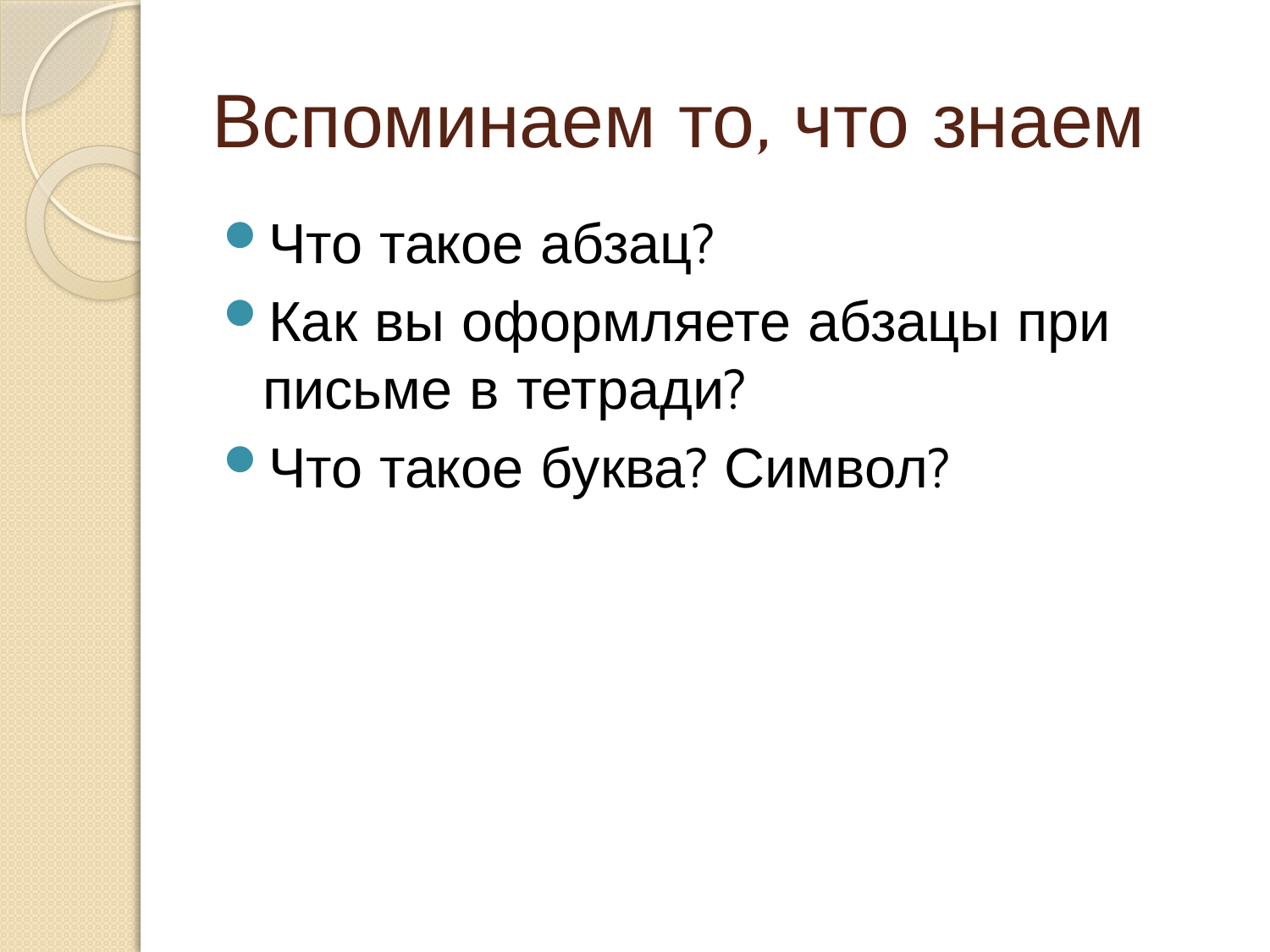

# Вспоминаем то, что знаем
Что такое абзац?
Как вы оформляете абзацы при письме в тетради?
Что такое буква? Символ?